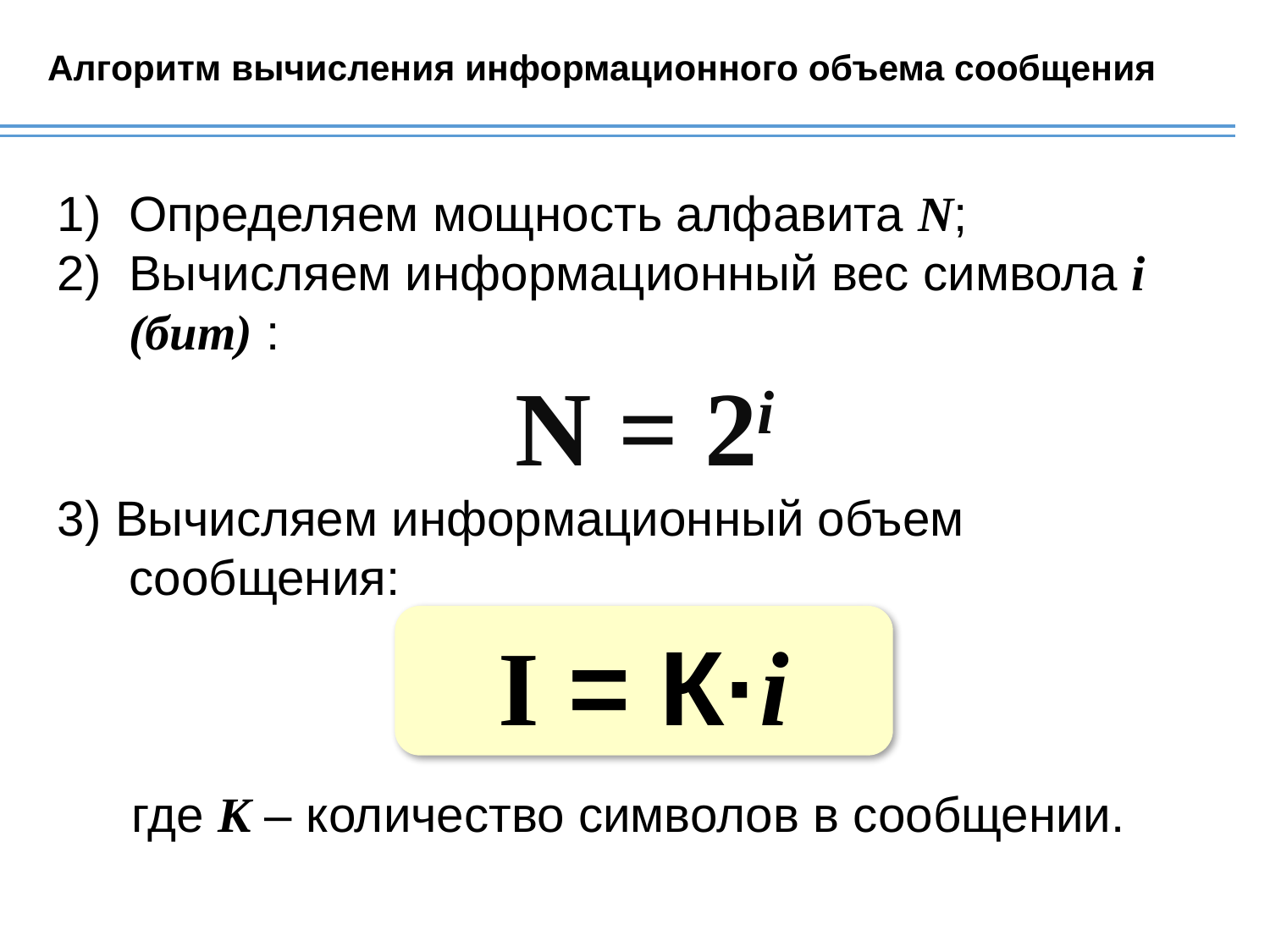

Алгоритм вычисления информационного объема сообщения
Определяем мощность алфавита N;
Вычисляем информационный вес символа i (бит) :
N = 2i
3) Вычисляем информационный объем сообщения:

где К – количество символов в сообщении.
I = К·i